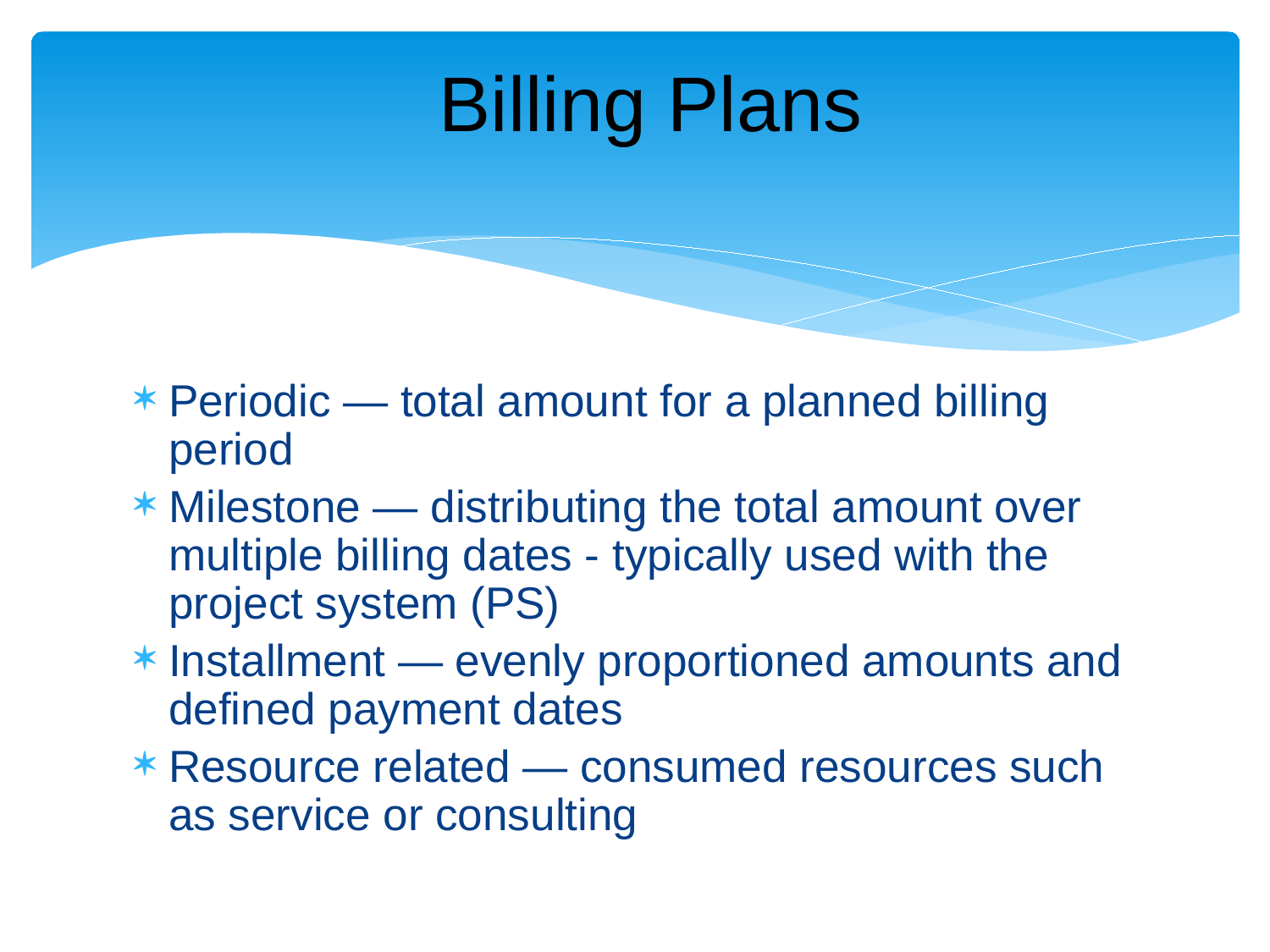

# Billing Plans
Periodic — total amount for a planned billing period
Milestone — distributing the total amount over multiple billing dates - typically used with the project system (PS)
Installment — evenly proportioned amounts and defined payment dates
Resource related — consumed resources such as service or consulting